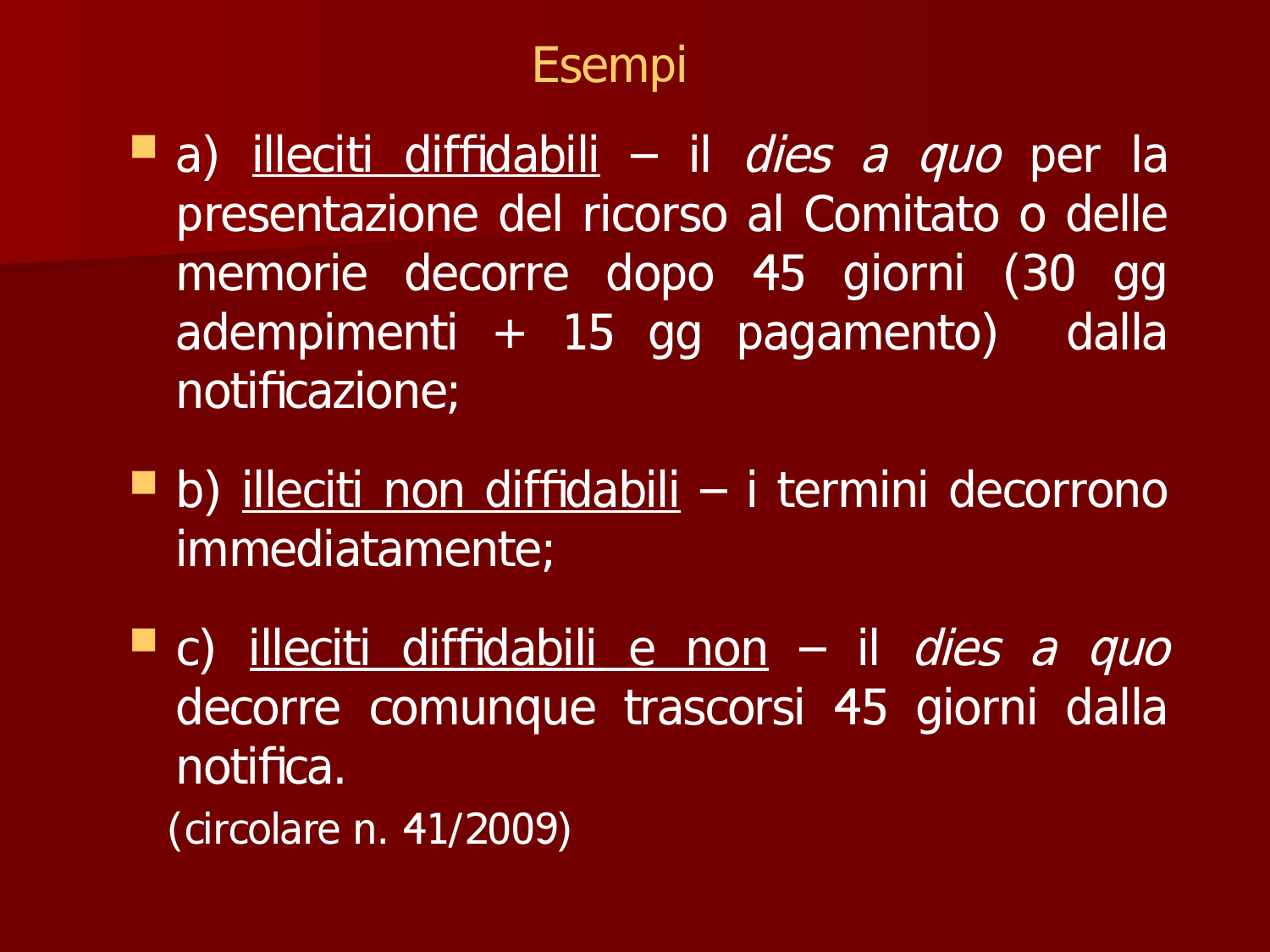

# Esempi
a) illeciti diffidabili – il dies a quo per la presentazione del ricorso al Comitato o delle memorie decorre dopo 45 giorni (30 gg adempimenti + 15 gg pagamento)  dalla notificazione;

b) illeciti non diffidabili – i termini decorrono immediatamente;

c) illeciti diffidabili e non – il dies a quo decorre comunque trascorsi 45 giorni dalla notifica.
   (circolare n. 41/2009)